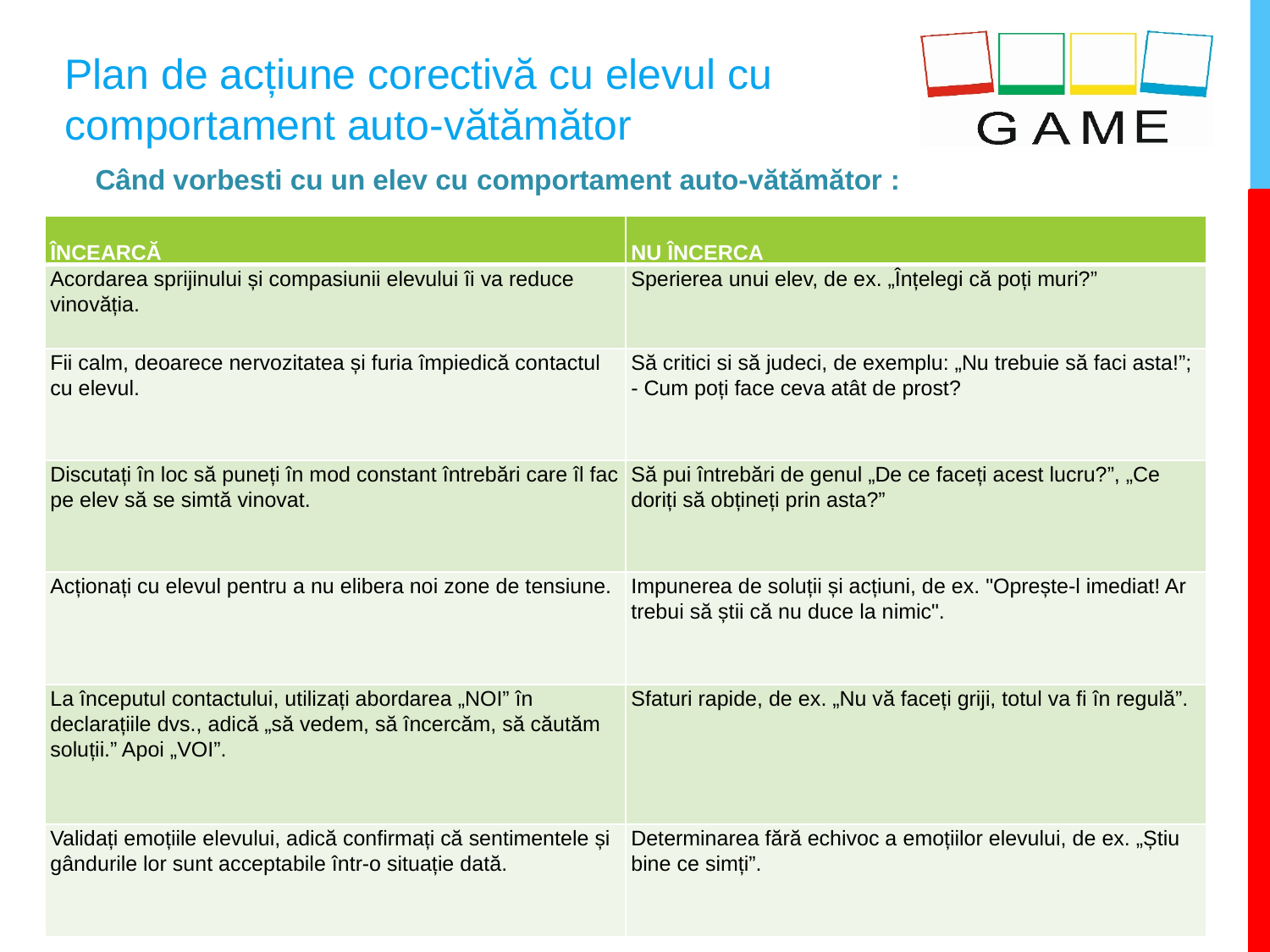

# Când vorbesti cu un elev cu comportament auto-vătămător :
Plan de acțiune corectivă cu elevul cu comportament auto-vătămător
| ÎNCEARCĂ | NU ÎNCERCA |
| --- | --- |
| Acordarea sprijinului și compasiunii elevului îi va reduce vinovăția. | Sperierea unui elev, de ex. „Înțelegi că poți muri?” |
| Fii calm, deoarece nervozitatea și furia împiedică contactul cu elevul. | Să critici si să judeci, de exemplu: „Nu trebuie să faci asta!”; - Cum poți face ceva atât de prost? |
| Discutați în loc să puneți în mod constant întrebări care îl fac pe elev să se simtă vinovat. | Să pui întrebări de genul „De ce faceți acest lucru?”, „Ce doriți să obțineți prin asta?” |
| Acționați cu elevul pentru a nu elibera noi zone de tensiune. | Impunerea de soluții și acțiuni, de ex. "Oprește-l imediat! Ar trebui să știi că nu duce la nimic". |
| La începutul contactului, utilizați abordarea „NOI” în declarațiile dvs., adică „să vedem, să încercăm, să căutăm soluții.” Apoi „VOI”. | Sfaturi rapide, de ex. „Nu vă faceți griji, totul va fi în regulă”. |
| Validați emoțiile elevului, adică confirmați că sentimentele și gândurile lor sunt acceptabile într-o situație dată. | Determinarea fără echivoc a emoțiilor elevului, de ex. „Știu bine ce simți”. |